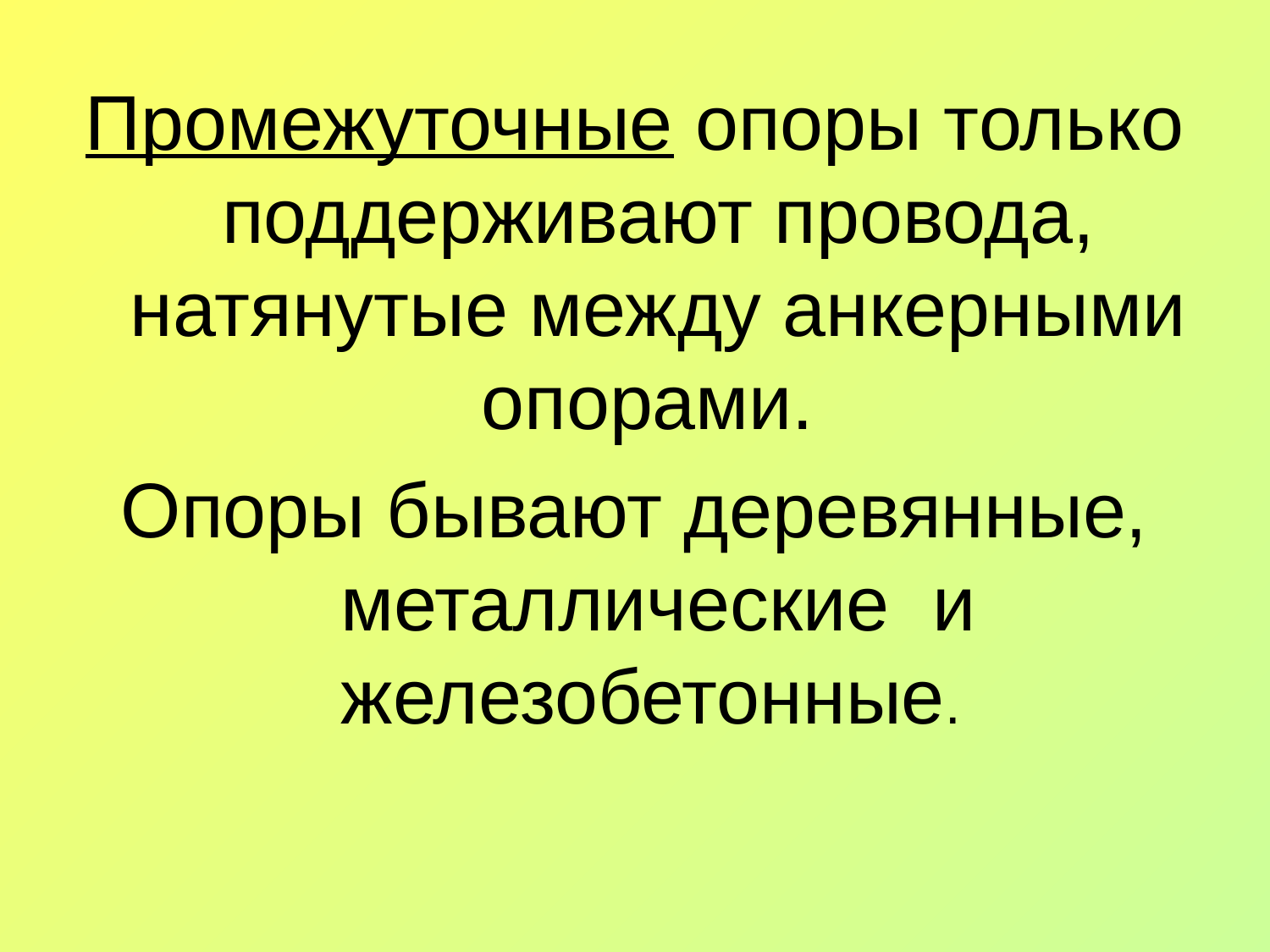

Промежуточные опоры только поддерживают провода, натянутые между анкерными опорами.
Опоры бывают деревянные, металлические  и железобетонные.